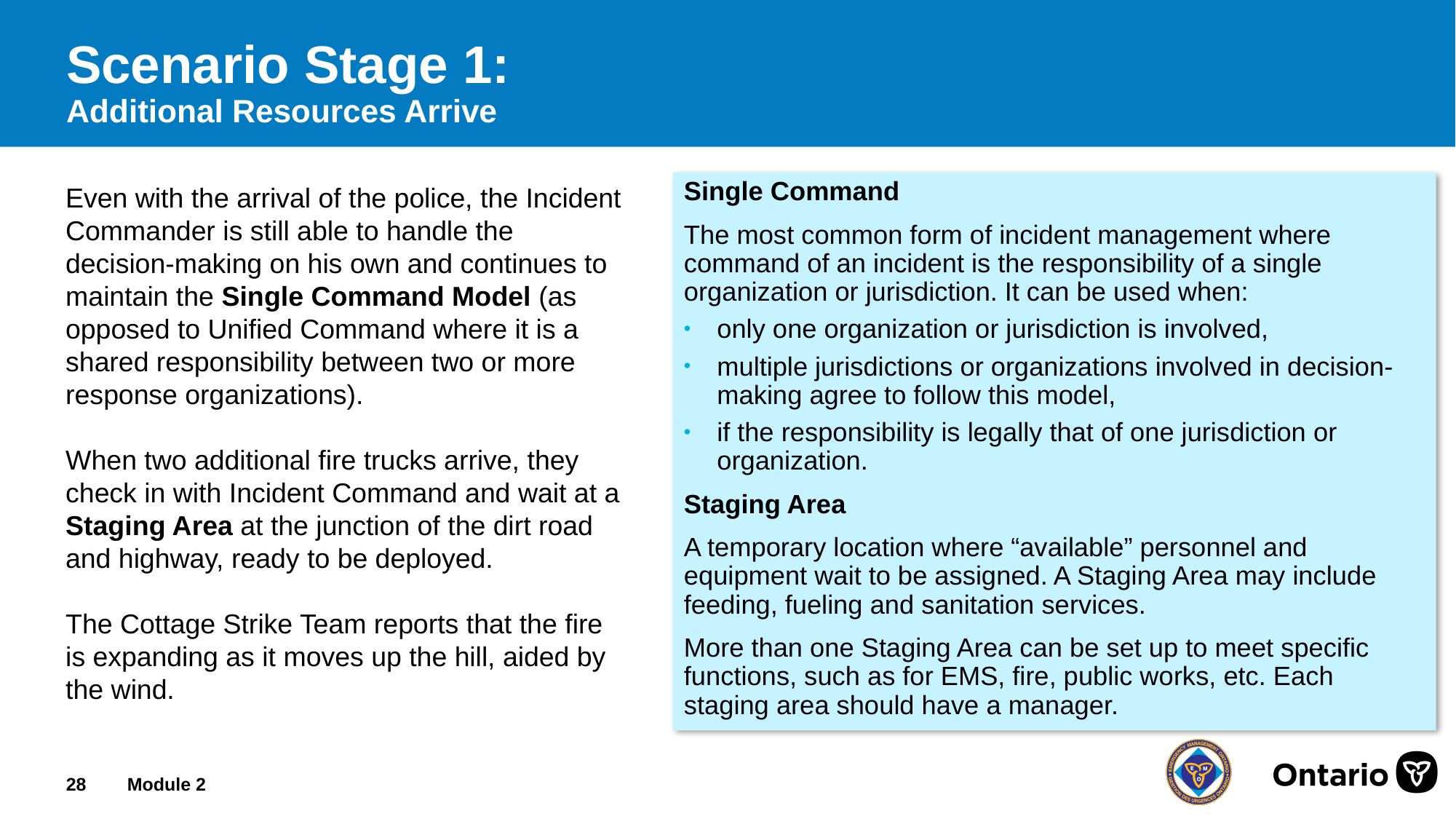

# Scenario Stage 1: Additional Resources Arrive
Single Command
The most common form of incident management where command of an incident is the responsibility of a single organization or jurisdiction. It can be used when:
only one organization or jurisdiction is involved,
multiple jurisdictions or organizations involved in decision-making agree to follow this model,
if the responsibility is legally that of one jurisdiction or organization.
Staging Area
A temporary location where “available” personnel and equipment wait to be assigned. A Staging Area may include feeding, fueling and sanitation services.
More than one Staging Area can be set up to meet specific functions, such as for EMS, fire, public works, etc. Each staging area should have a manager.
Even with the arrival of the police, the Incident Commander is still able to handle the decision-making on his own and continues to maintain the Single Command Model (as opposed to Unified Command where it is a shared responsibility between two or more response organizations).

When two additional fire trucks arrive, they check in with Incident Command and wait at a Staging Area at the junction of the dirt road and highway, ready to be deployed.

The Cottage Strike Team reports that the fire is expanding as it moves up the hill, aided by the wind.
28
Module 2